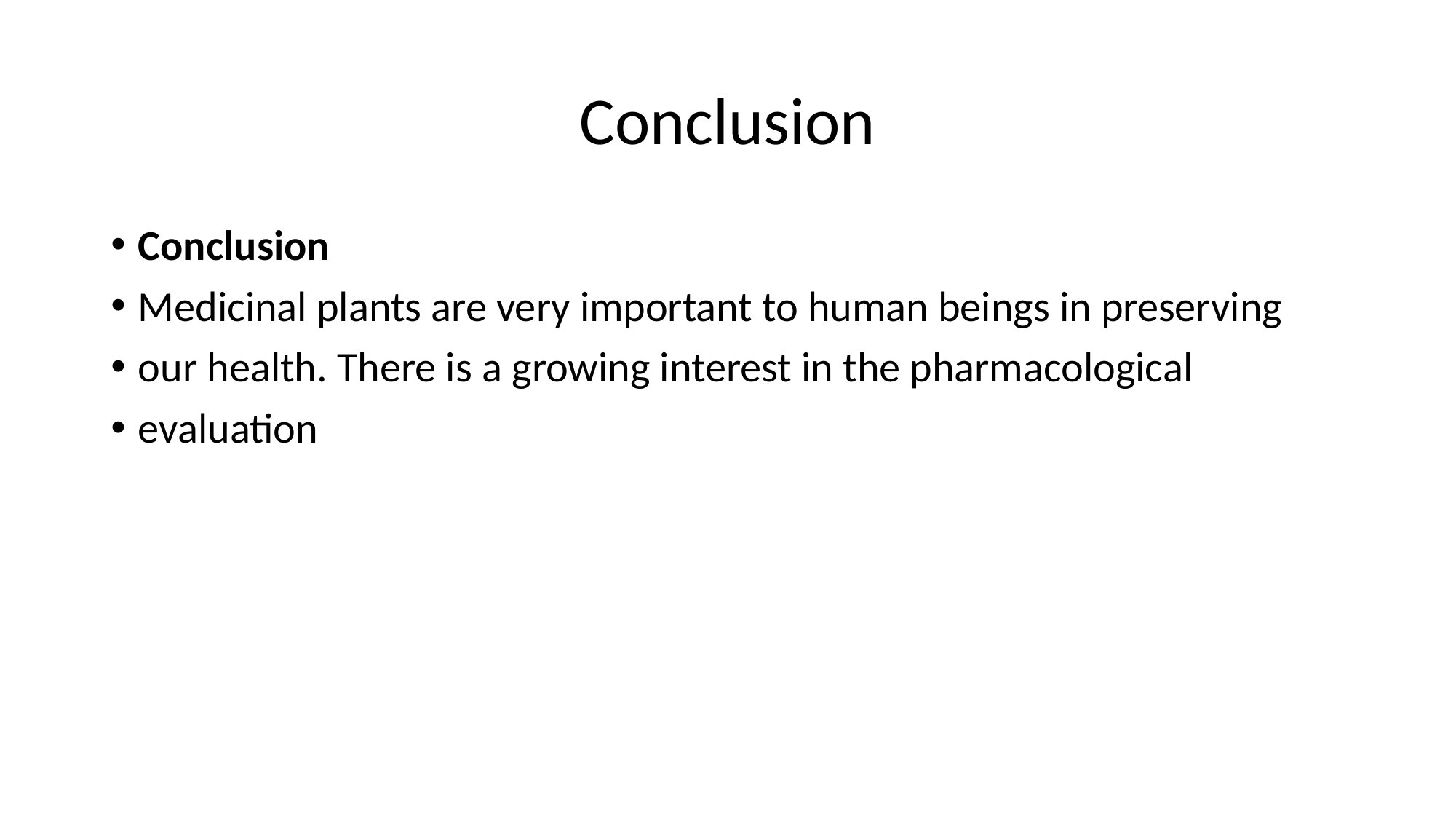

# Conclusion
Conclusion
Medicinal plants are very important to human beings in preserving
our health. There is a growing interest in the pharmacological
evaluation